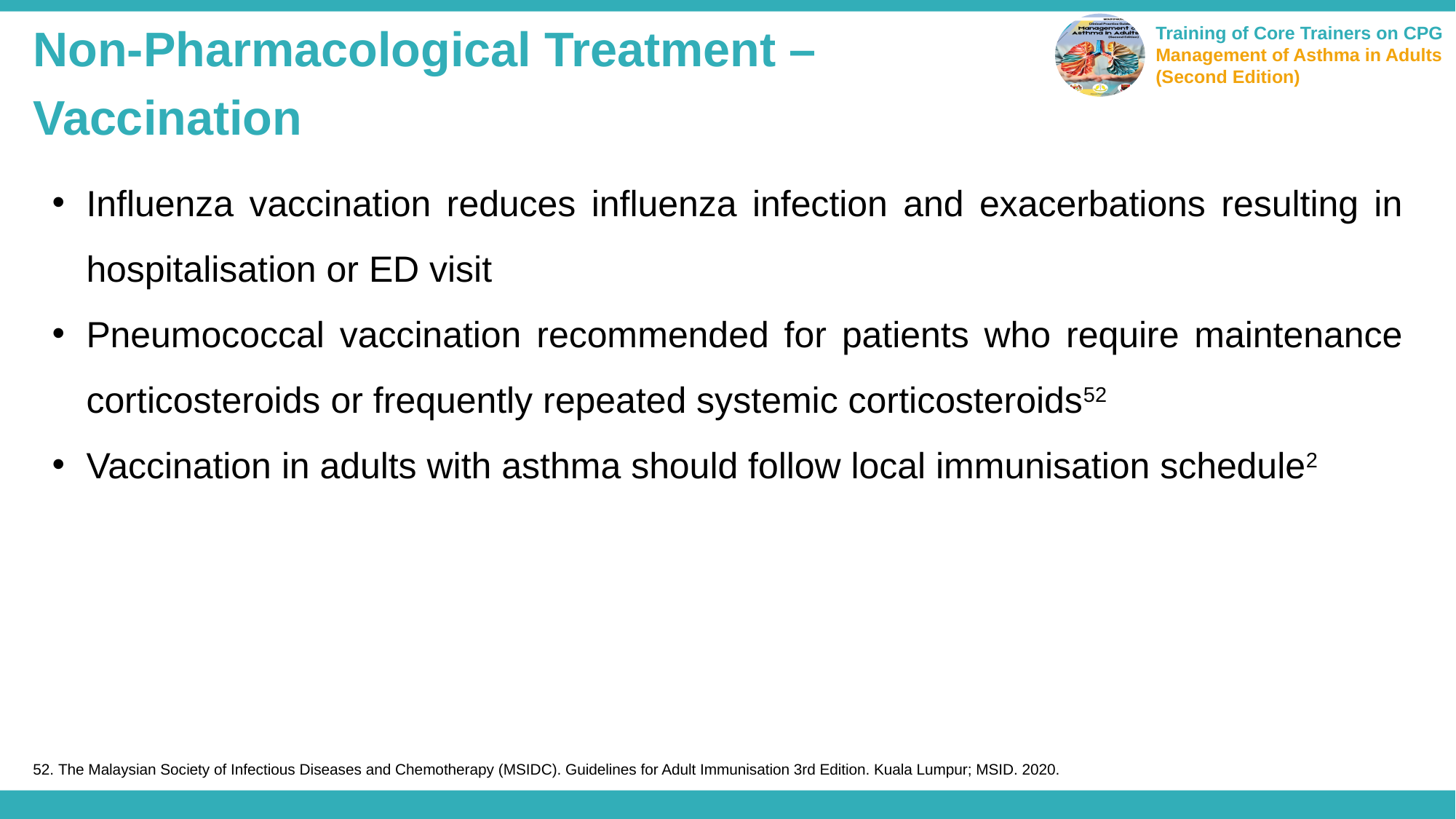

Non-Pharmacological Treatment –
Vaccination
Influenza vaccination reduces influenza infection and exacerbations resulting in hospitalisation or ED visit
Pneumococcal vaccination recommended for patients who require maintenance corticosteroids or frequently repeated systemic corticosteroids52
Vaccination in adults with asthma should follow local immunisation schedule2

52. The Malaysian Society of Infectious Diseases and Chemotherapy (MSIDC). Guidelines for Adult Immunisation 3rd Edition. Kuala Lumpur; MSID. 2020.